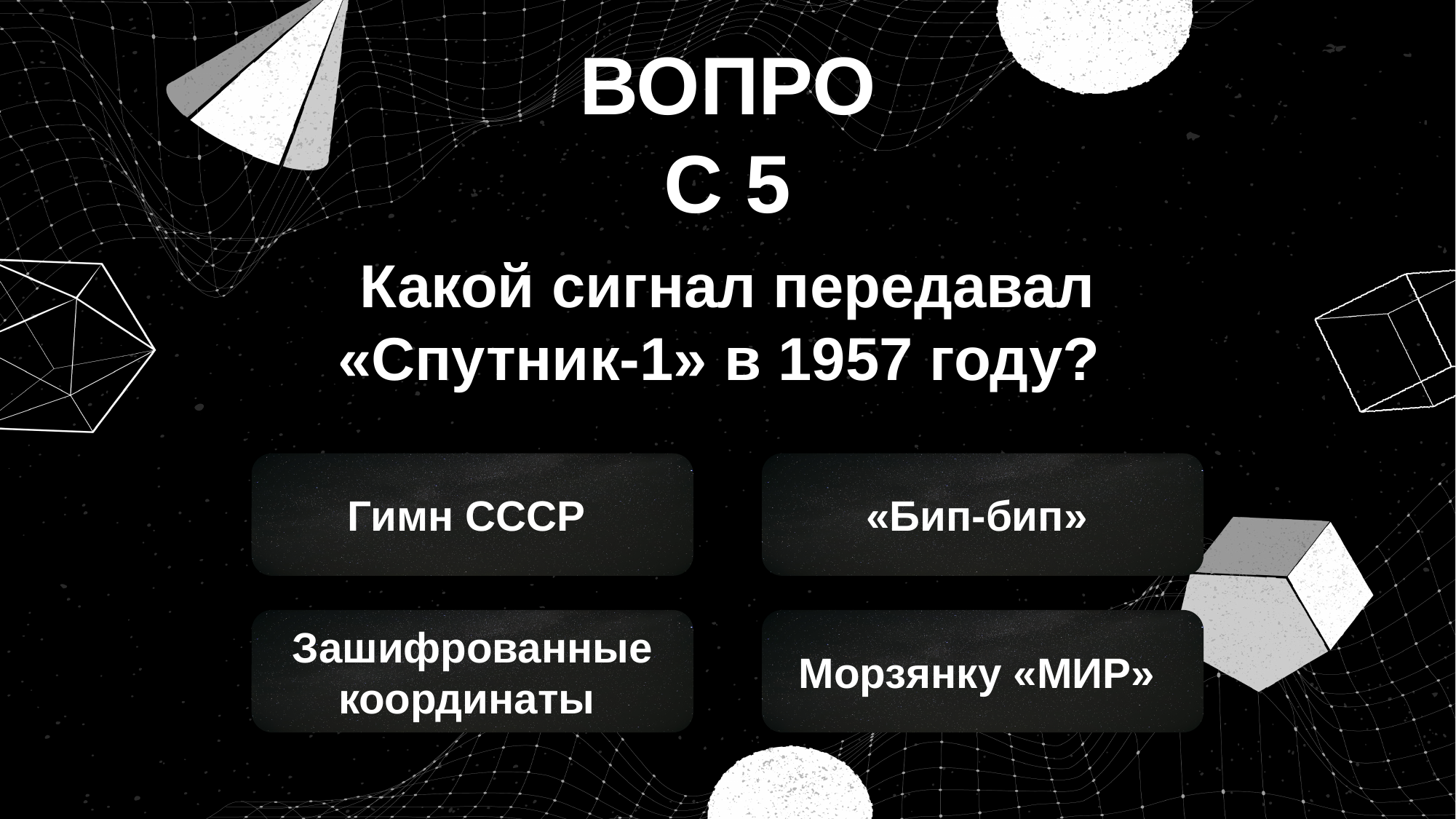

ВОПРОС 5
Какой сигнал передавал «Спутник-1» в 1957 году?
«Бип-бип»
Гимн СССР
Зашифрованные координаты
Морзянку «МИР»